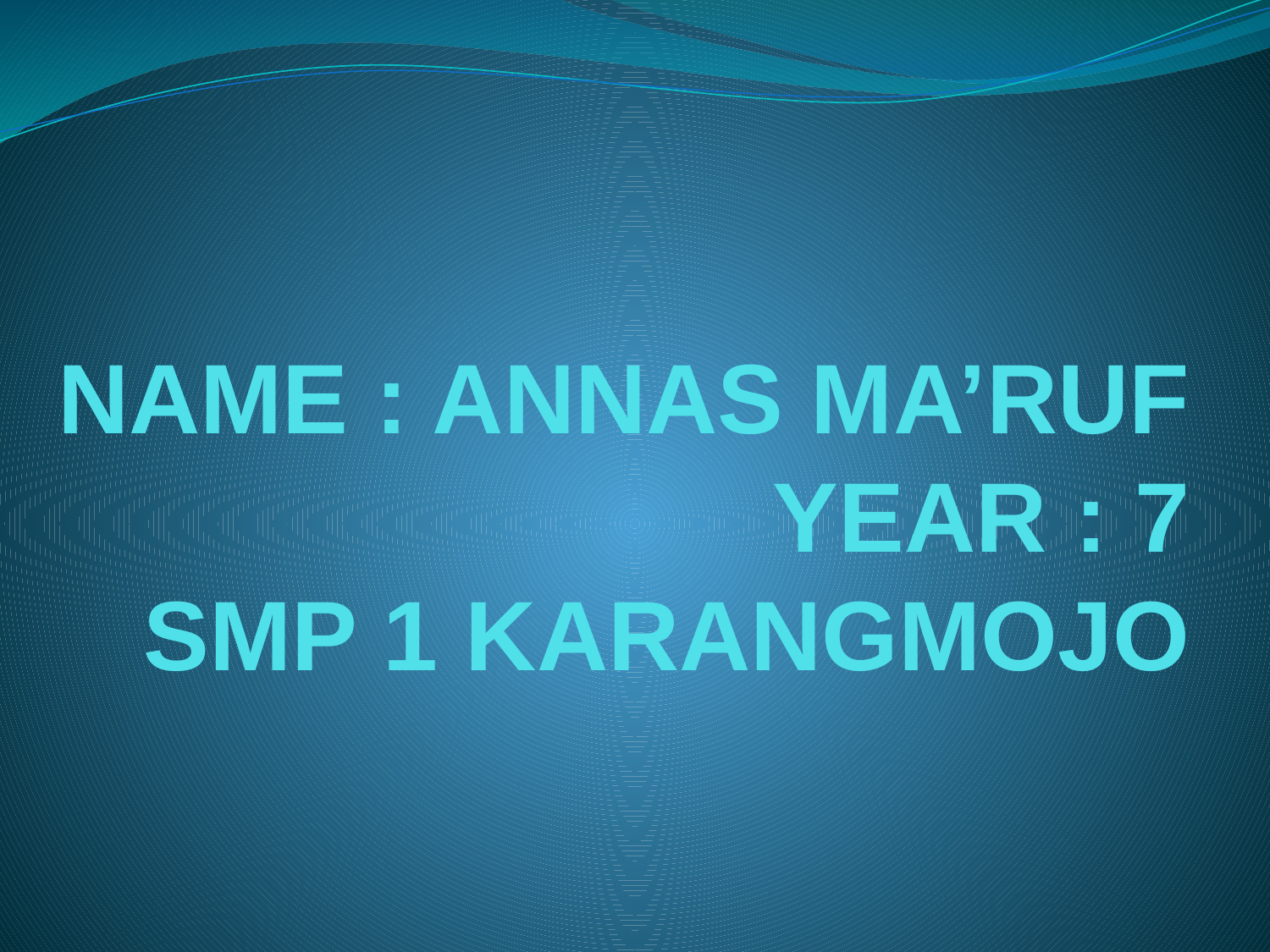

# NAME : ANNAS MA’RUF YEAR : 7 SMP 1 KARANGMOJO